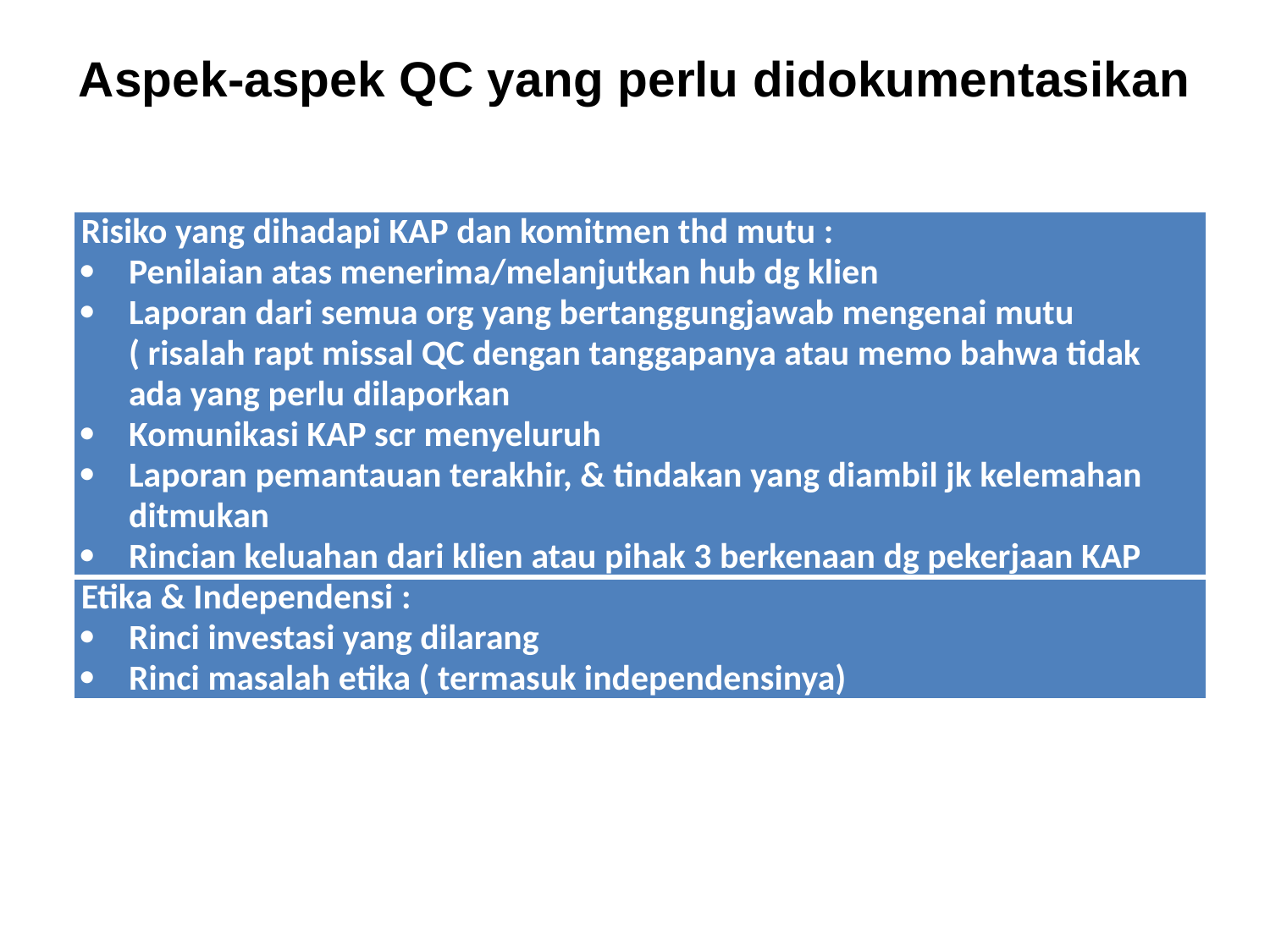

# Aspek-aspek QC yang perlu didokumentasikan
| Risiko yang dihadapi KAP dan komitmen thd mutu : Penilaian atas menerima/melanjutkan hub dg klien Laporan dari semua org yang bertanggungjawab mengenai mutu ( risalah rapt missal QC dengan tanggapanya atau memo bahwa tidak ada yang perlu dilaporkan Komunikasi KAP scr menyeluruh Laporan pemantauan terakhir, & tindakan yang diambil jk kelemahan ditmukan Rincian keluahan dari klien atau pihak 3 berkenaan dg pekerjaan KAP |
| --- |
| Etika & Independensi : Rinci investasi yang dilarang Rinci masalah etika ( termasuk independensinya) |